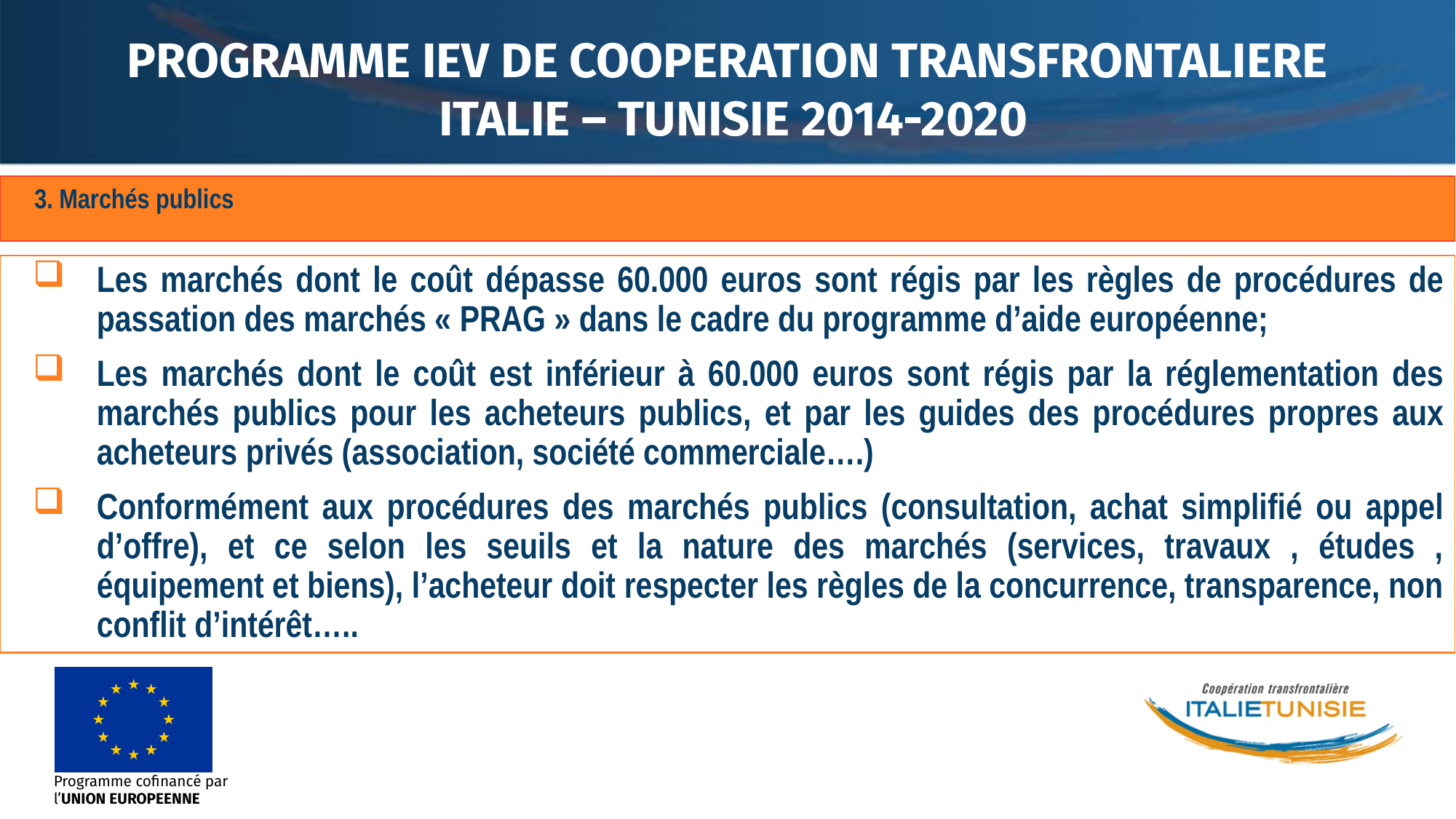

PROGRAMME IEV DE COOPERATION TRANSFRONTALIERE
 ITALIE – TUNISIE 2014-2020
3. Marchés publics
Les marchés dont le coût dépasse 60.000 euros sont régis par les règles de procédures de passation des marchés « PRAG » dans le cadre du programme d’aide européenne;
Les marchés dont le coût est inférieur à 60.000 euros sont régis par la réglementation des marchés publics pour les acheteurs publics, et par les guides des procédures propres aux acheteurs privés (association, société commerciale….)
Conformément aux procédures des marchés publics (consultation, achat simplifié ou appel d’offre), et ce selon les seuils et la nature des marchés (services, travaux , études , équipement et biens), l’acheteur doit respecter les règles de la concurrence, transparence, non conflit d’intérêt…..